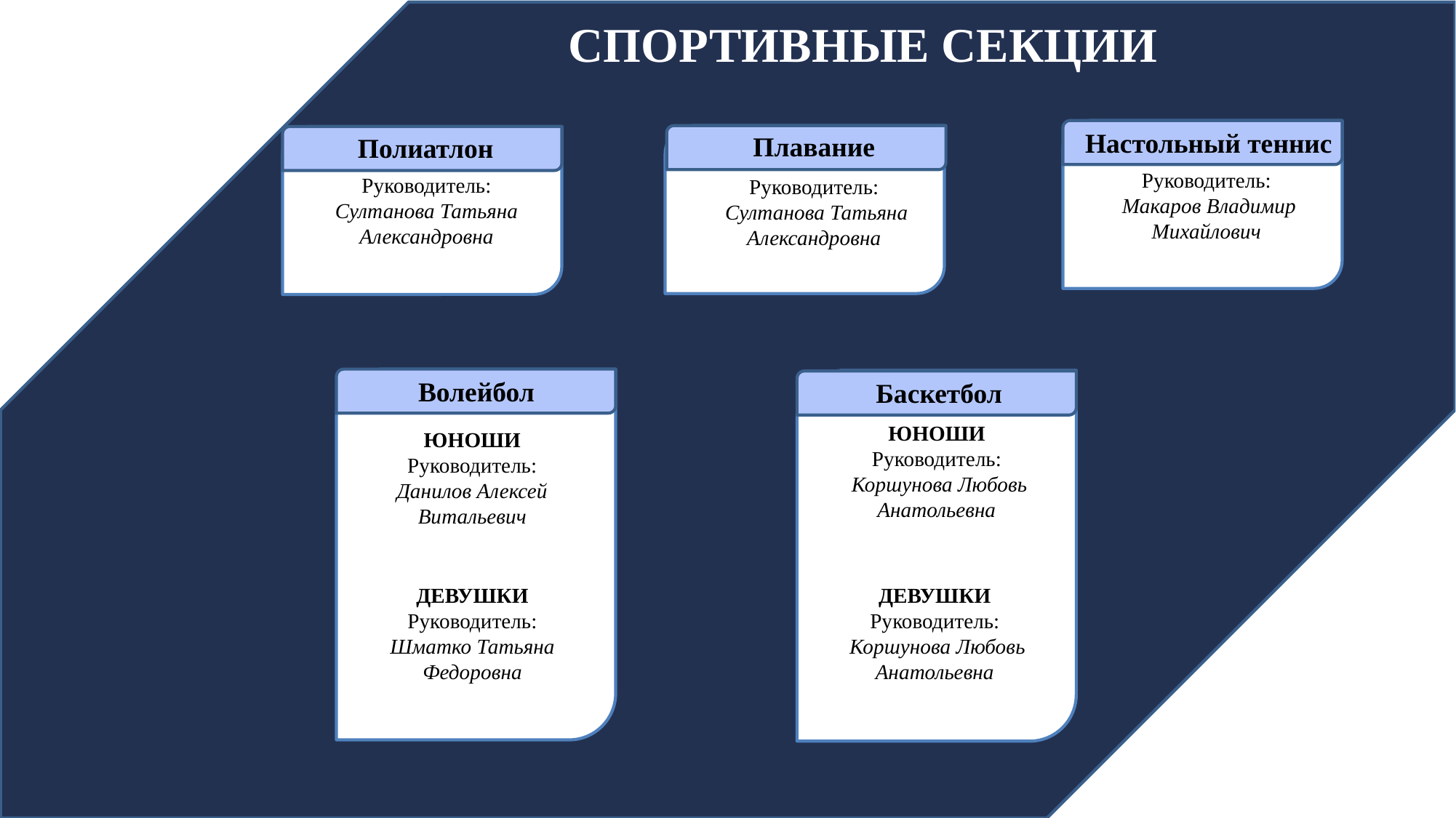

СПОРТИВНЫЕ СЕКЦИИ

Настольный теннис

Полиатлон
Плавание
Полиатлон

Руководитель:
 Макаров Владимир Михайлович
Руководитель:
Султанова Татьяна Александровна
Руководитель:
 Султанова Татьяна Александровна

Волейбол

Баскетбол

ЮНОШИ
Руководитель:
 Коршунова Любовь Анатольевна
ЮНОШИ
Руководитель:
 Данилов Алексей
Витальевич
ДЕВУШКИ
Руководитель:
 Коршунова Любовь Анатольевна
ДЕВУШКИ
Руководитель:
 Шматко Татьяна
Федоровна